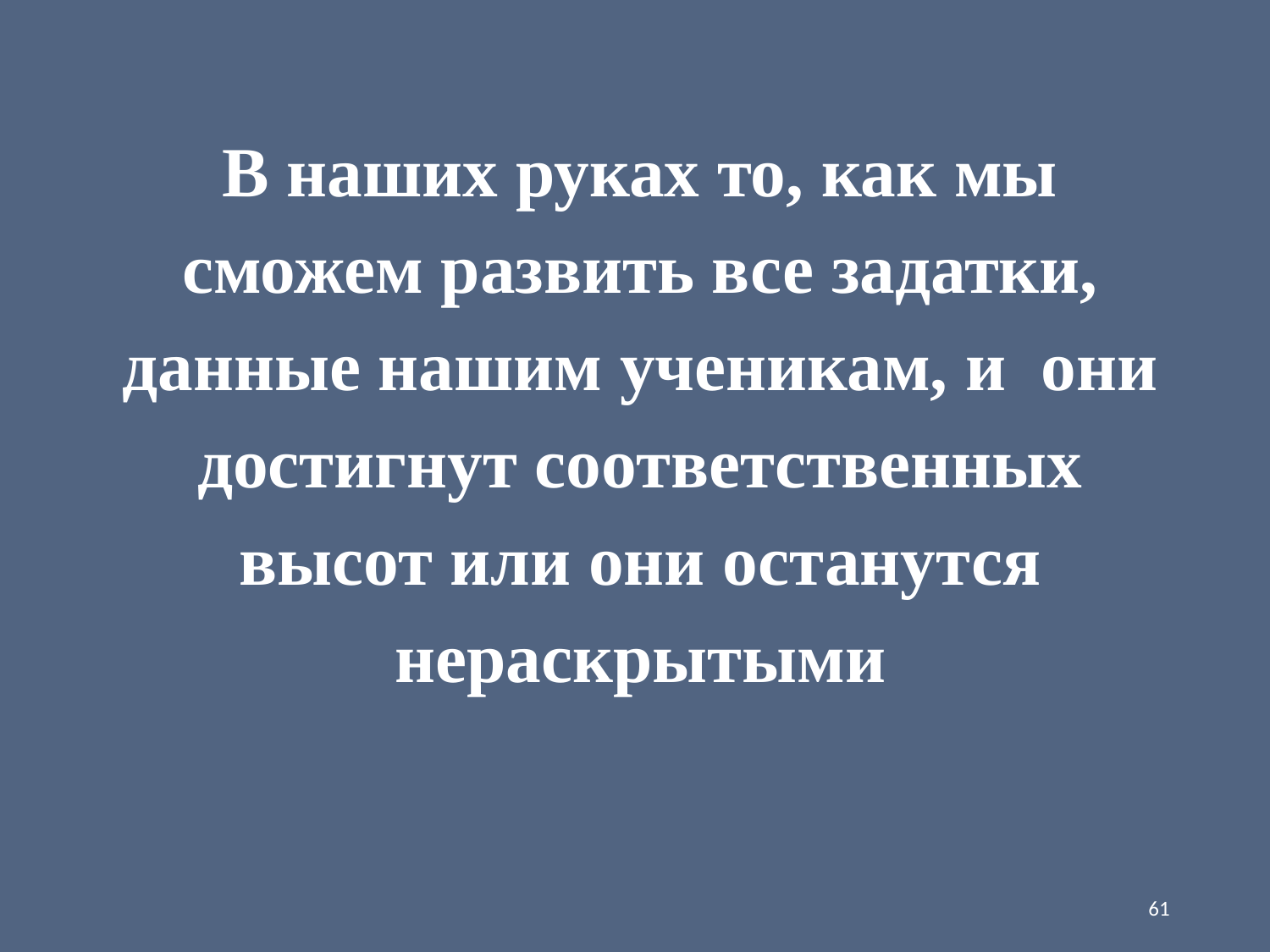

В наших руках то, как мы сможем развить все задатки, данные нашим ученикам, и  они достигнут соответственных высот или они останутся нераскрытыми

61